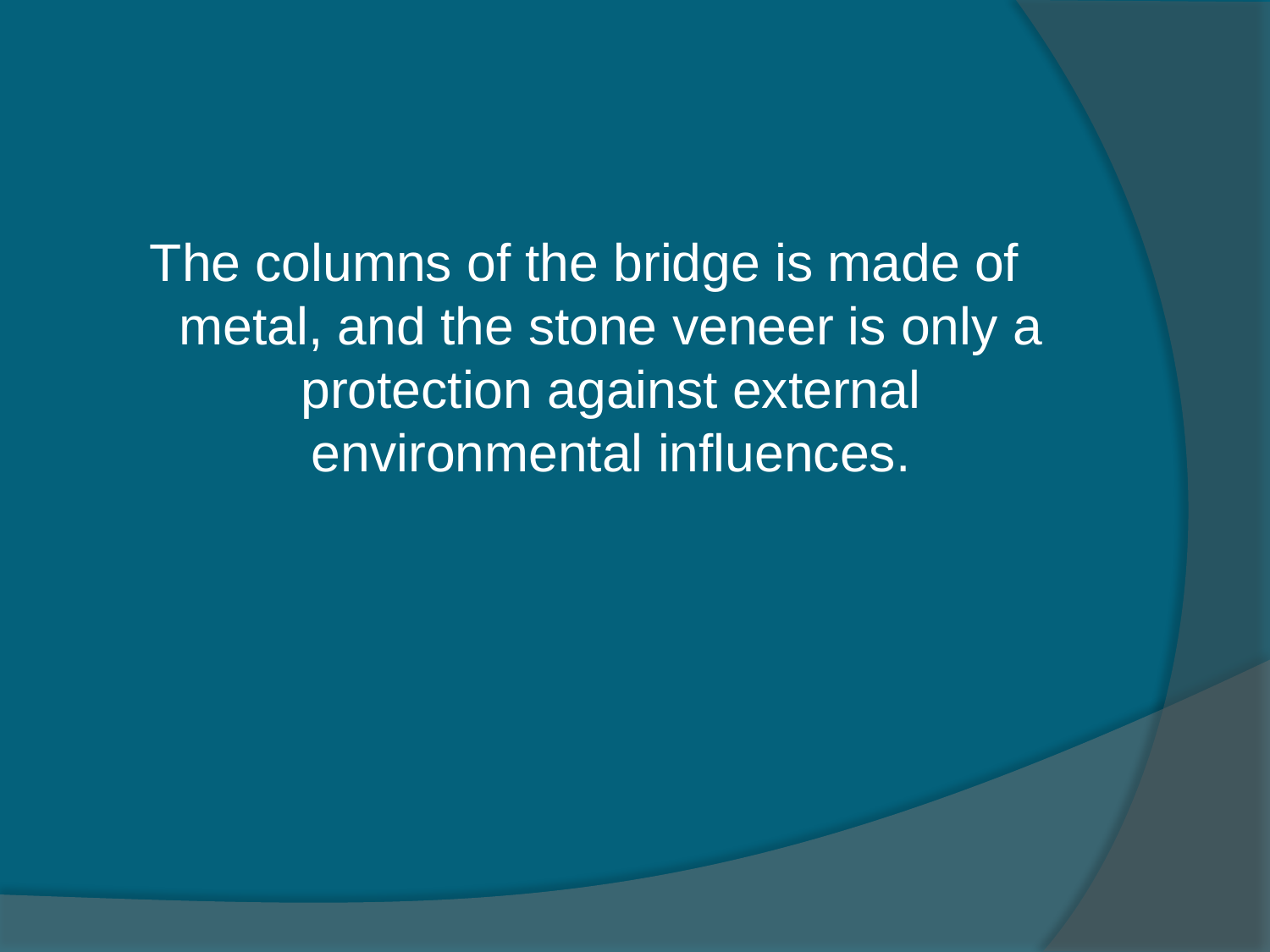

The columns of the bridge is made of metal, and the stone veneer is only a protection against external environmental influences.